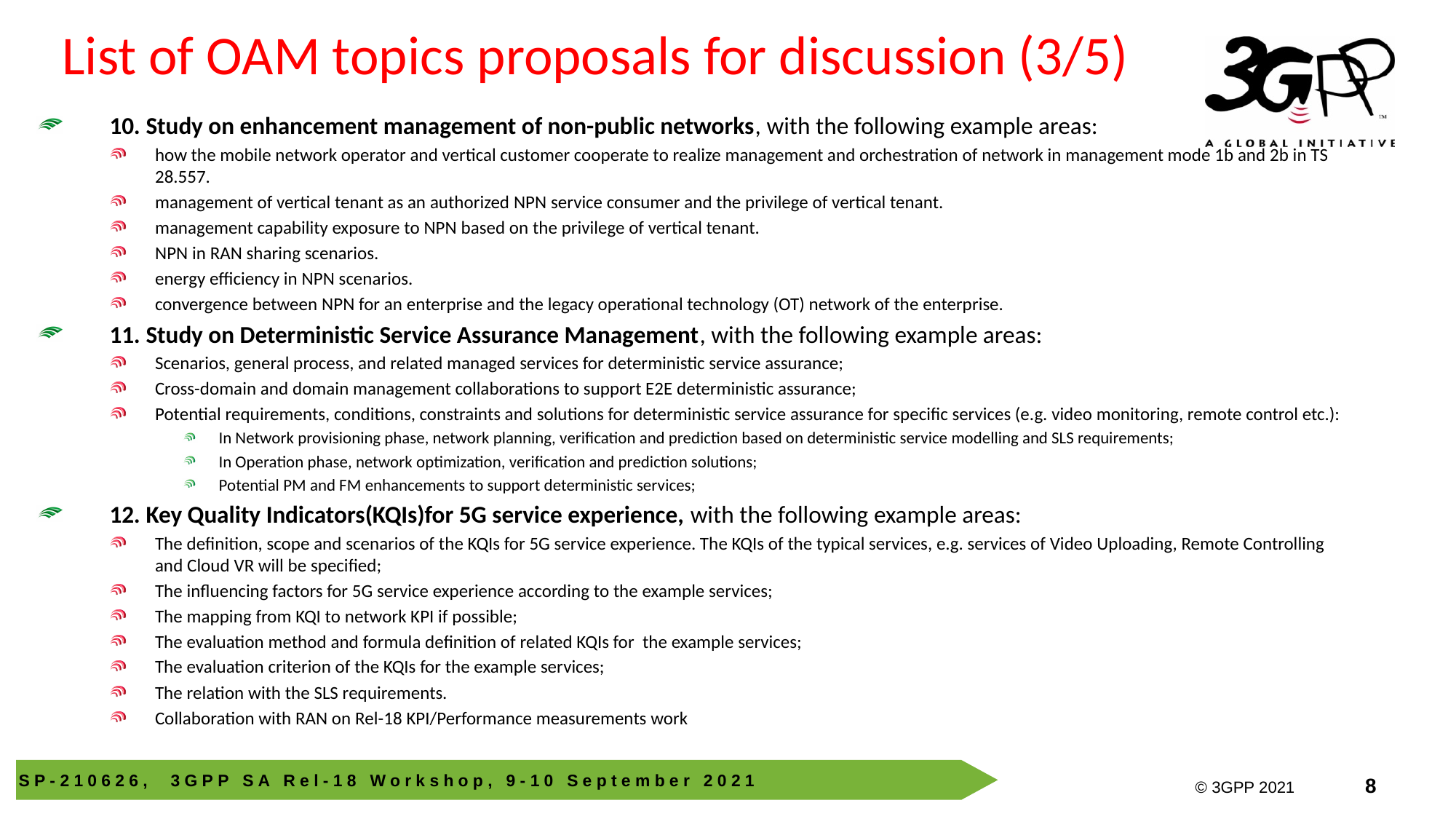

# List of OAM topics proposals for discussion (3/5)
10. Study on enhancement management of non-public networks, with the following example areas:
how the mobile network operator and vertical customer cooperate to realize management and orchestration of network in management mode 1b and 2b in TS 28.557.
management of vertical tenant as an authorized NPN service consumer and the privilege of vertical tenant.
management capability exposure to NPN based on the privilege of vertical tenant.
NPN in RAN sharing scenarios.
energy efficiency in NPN scenarios.
convergence between NPN for an enterprise and the legacy operational technology (OT) network of the enterprise.
11. Study on Deterministic Service Assurance Management, with the following example areas:
Scenarios, general process, and related managed services for deterministic service assurance;
Cross-domain and domain management collaborations to support E2E deterministic assurance;
Potential requirements, conditions, constraints and solutions for deterministic service assurance for specific services (e.g. video monitoring, remote control etc.):
In Network provisioning phase, network planning, verification and prediction based on deterministic service modelling and SLS requirements;
In Operation phase, network optimization, verification and prediction solutions;
Potential PM and FM enhancements to support deterministic services;
12. Key Quality Indicators(KQIs)for 5G service experience, with the following example areas:
The definition, scope and scenarios of the KQIs for 5G service experience. The KQIs of the typical services, e.g. services of Video Uploading, Remote Controlling and Cloud VR will be specified;
The influencing factors for 5G service experience according to the example services;
The mapping from KQI to network KPI if possible;
The evaluation method and formula definition of related KQIs for  the example services;
The evaluation criterion of the KQIs for the example services;
The relation with the SLS requirements.
Collaboration with RAN on Rel-18 KPI/Performance measurements work